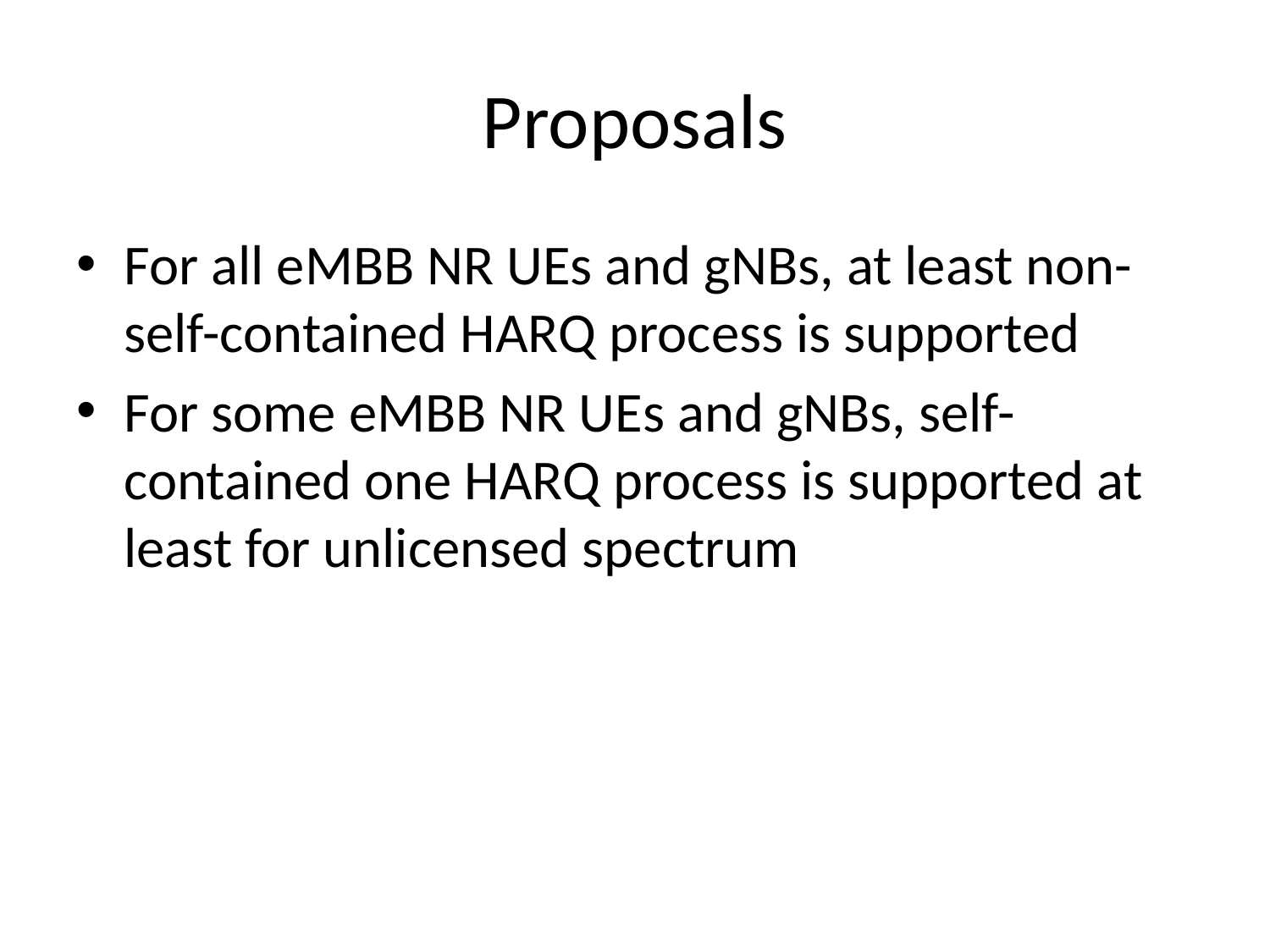

# Proposals
For all eMBB NR UEs and gNBs, at least non-self-contained HARQ process is supported
For some eMBB NR UEs and gNBs, self-contained one HARQ process is supported at least for unlicensed spectrum